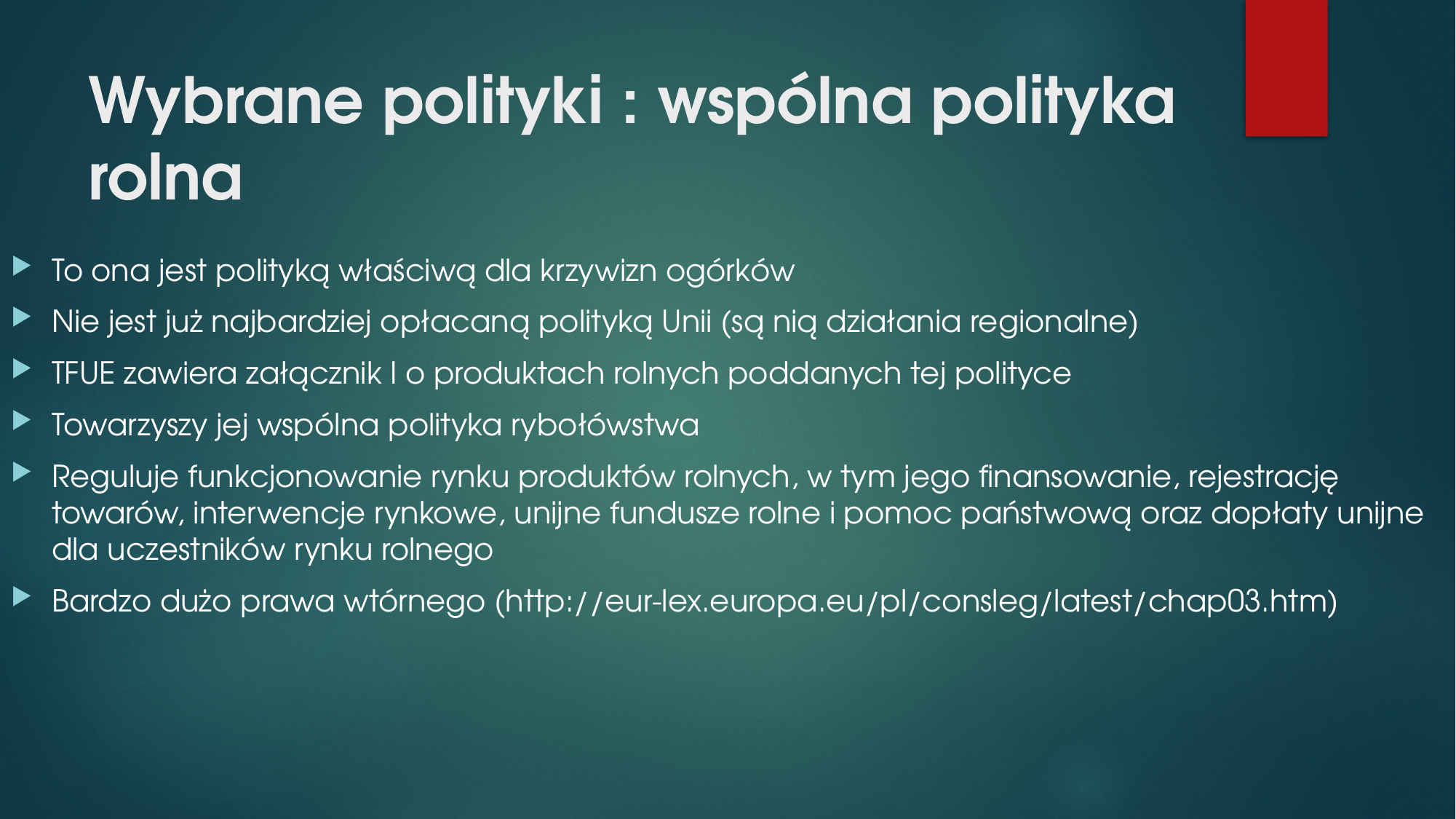

# Wybrane polityki : wspólna polityka rolna
To ona jest polityką właściwą dla krzywizn ogórków
Nie jest już najbardziej opłacaną polityką Unii (są nią działania regionalne)
TFUE zawiera załącznik I o produktach rolnych poddanych tej polityce
Towarzyszy jej wspólna polityka rybołówstwa
Reguluje funkcjonowanie rynku produktów rolnych, w tym jego finansowanie, rejestrację towarów, interwencje rynkowe, unijne fundusze rolne i pomoc państwową oraz dopłaty unijne dla uczestników rynku rolnego
Bardzo dużo prawa wtórnego (http://eur-lex.europa.eu/pl/consleg/latest/chap03.htm)